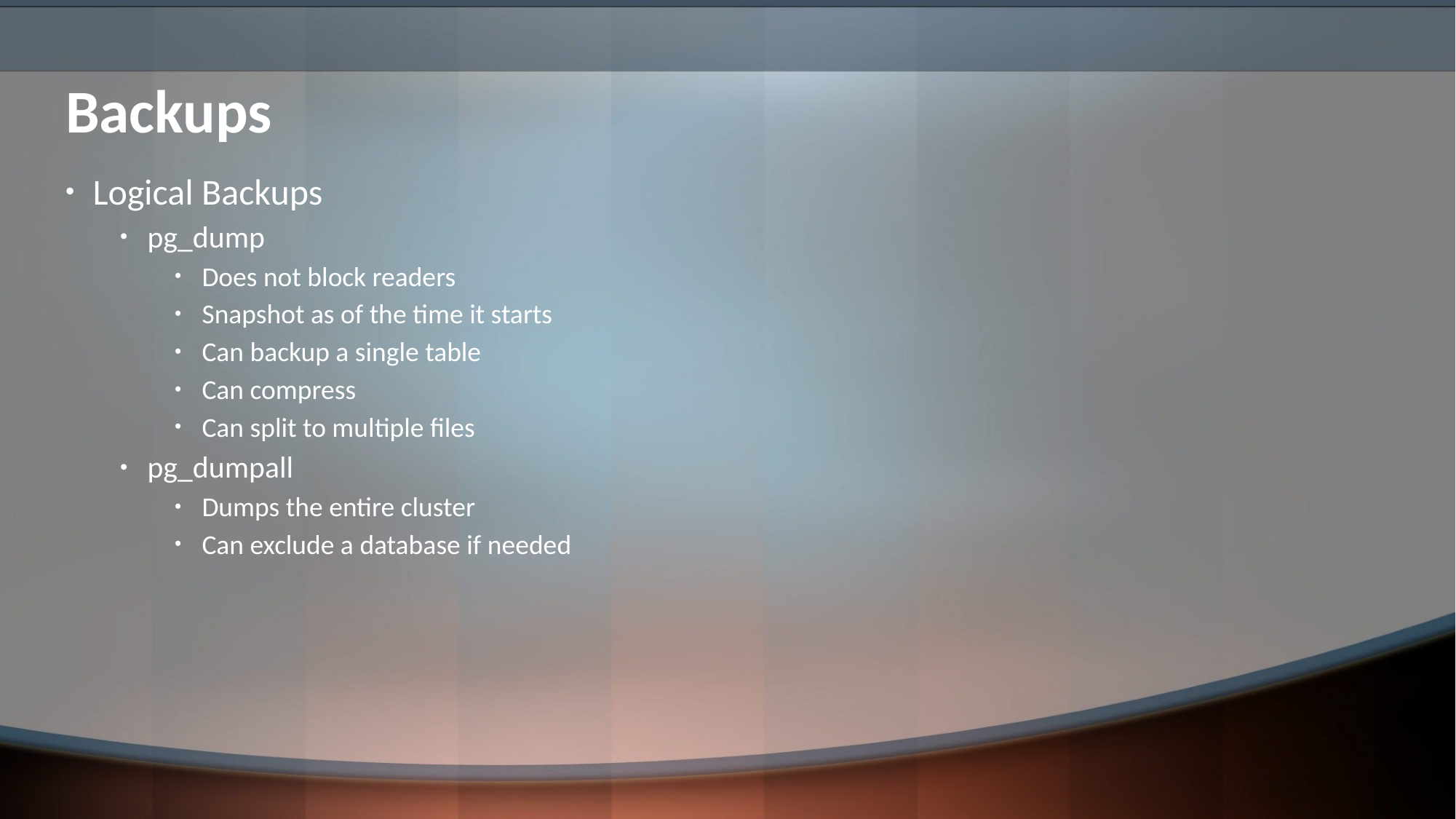

# Backups
Logical Backups
pg_dump
Does not block readers
Snapshot as of the time it starts
Can backup a single table
Can compress
Can split to multiple files
pg_dumpall
Dumps the entire cluster
Can exclude a database if needed